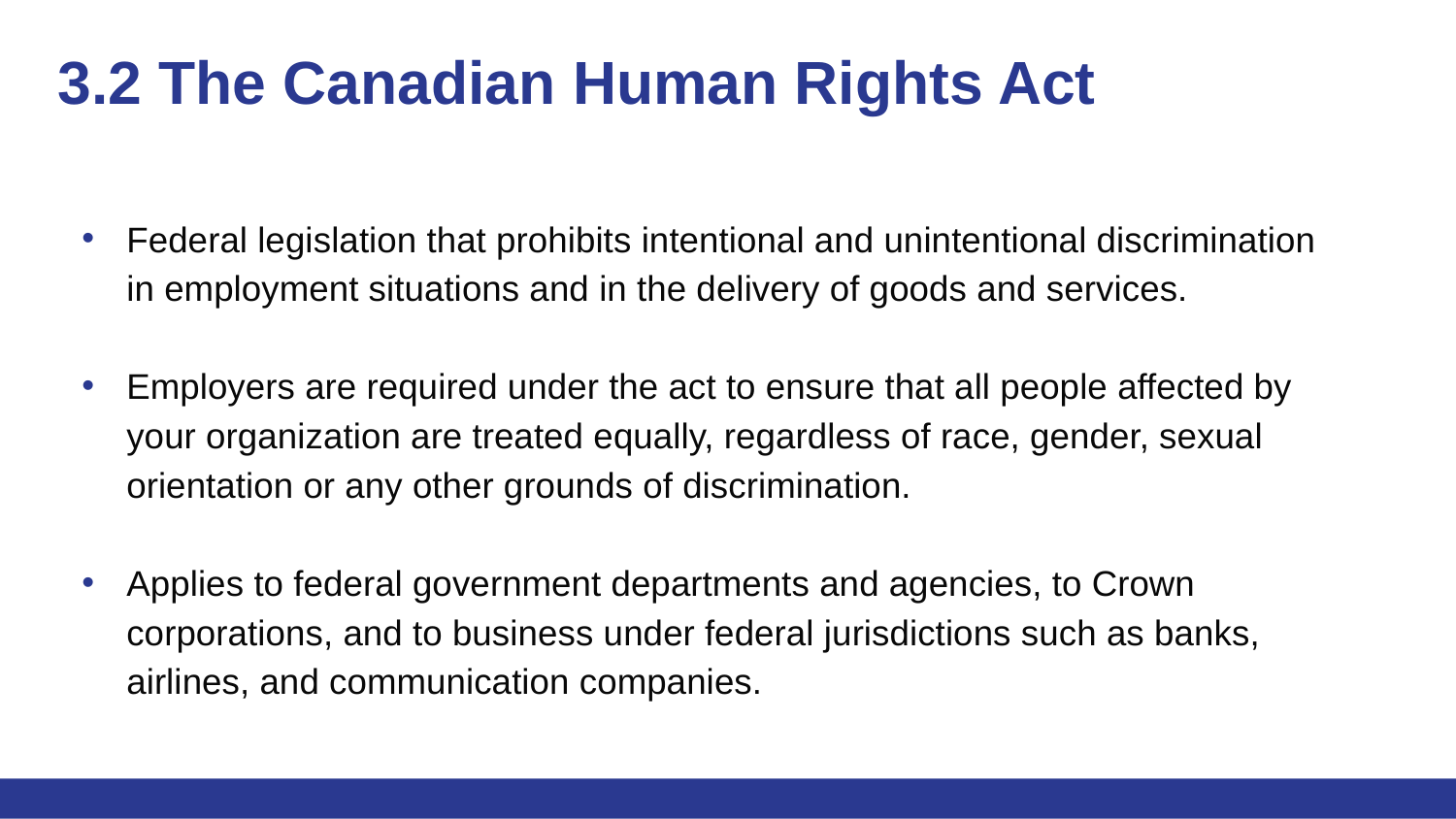

# 3.2 The Canadian Human Rights Act
Federal legislation that prohibits intentional and unintentional discrimination in employment situations and in the delivery of goods and services.

Employers are required under the act to ensure that all people affected by your organization are treated equally, regardless of race, gender, sexual orientation or any other grounds of discrimination.

Applies to federal government departments and agencies, to Crown corporations, and to business under federal jurisdictions such as banks, airlines, and communication companies.